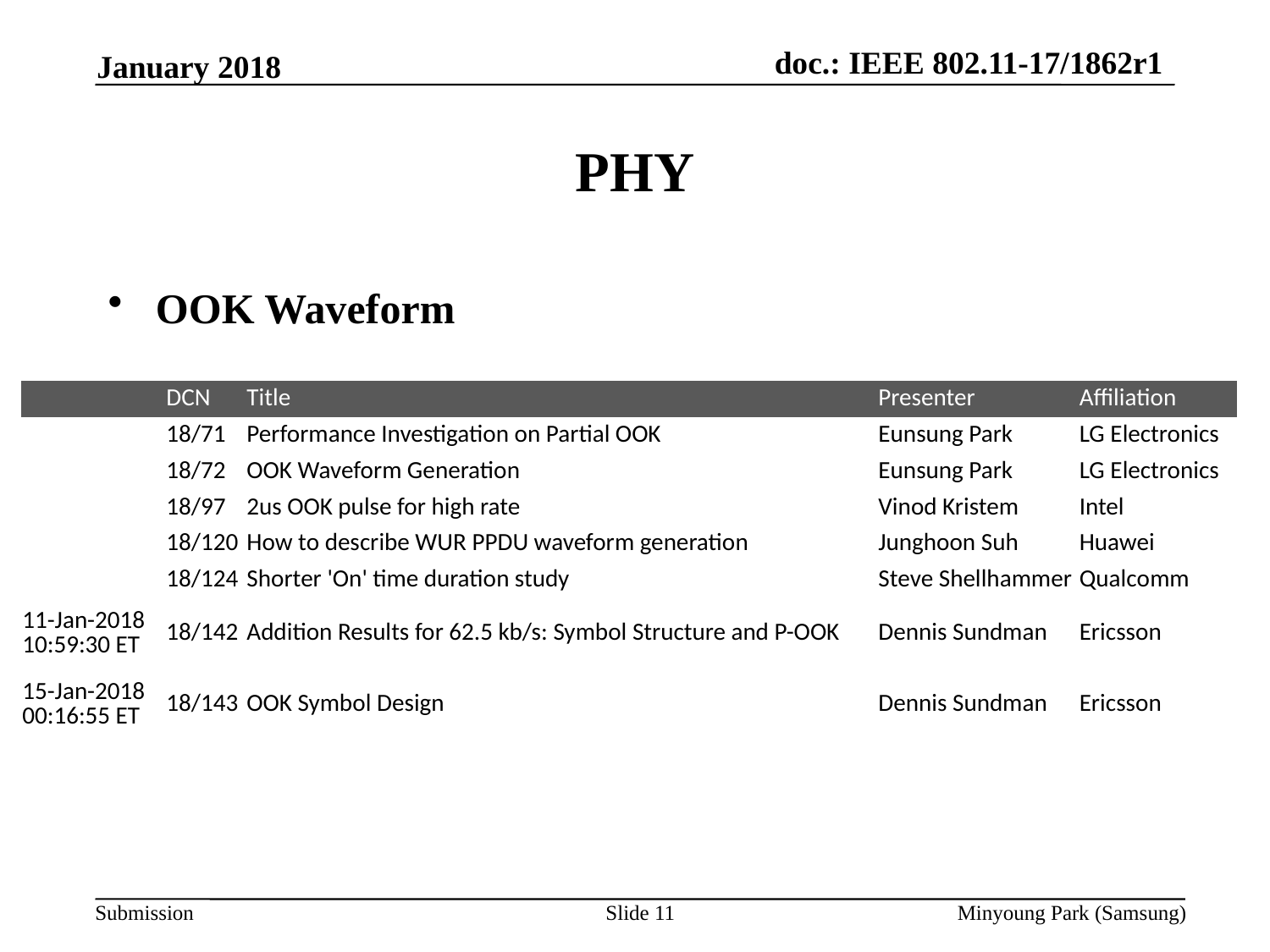

January 2018
# PHY
OOK Waveform
|  | DCN | Title | Presenter | Affiliation |
| --- | --- | --- | --- | --- |
|  | 18/71 | Performance Investigation on Partial OOK | Eunsung Park | LG Electronics |
|  | 18/72 | OOK Waveform Generation | Eunsung Park | LG Electronics |
|  | 18/97 | 2us OOK pulse for high rate | Vinod Kristem | Intel |
|  | 18/120 | How to describe WUR PPDU waveform generation | Junghoon Suh | Huawei |
|  | 18/124 | Shorter 'On' time duration study | Steve Shellhammer | Qualcomm |
| 11-Jan-2018 10:59:30 ET | 18/142 | Addition Results for 62.5 kb/s: Symbol Structure and P-OOK | Dennis Sundman | Ericsson |
| 15-Jan-2018 00:16:55 ET | 18/143 | OOK Symbol Design | Dennis Sundman | Ericsson |
Slide 11
Minyoung Park (Samsung)